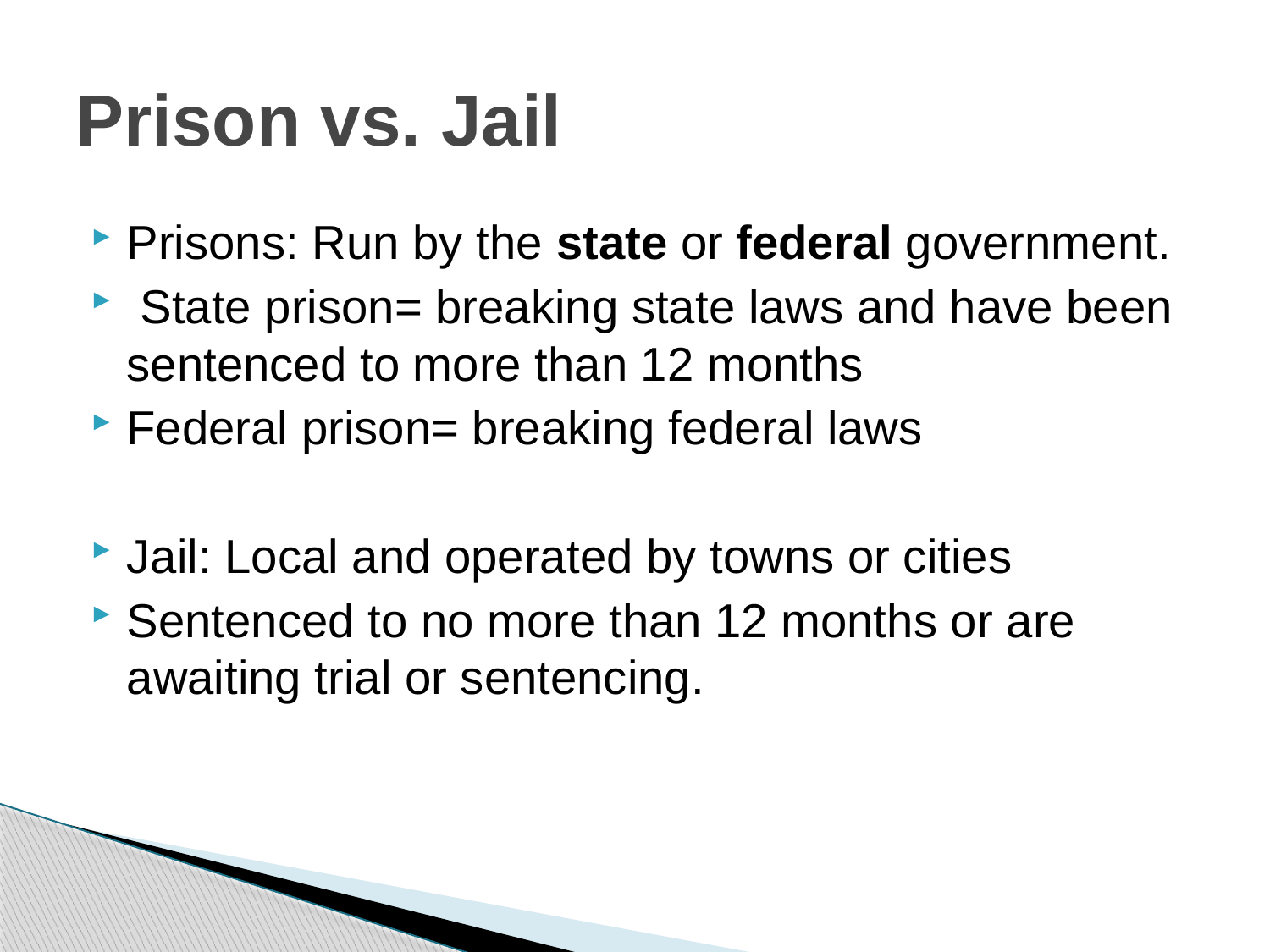

# Prison vs. Jail
Prisons: Run by the state or federal government.
 State prison= breaking state laws and have been sentenced to more than 12 months
Federal prison= breaking federal laws

Jail: Local and operated by towns or cities
Sentenced to no more than 12 months or are awaiting trial or sentencing.